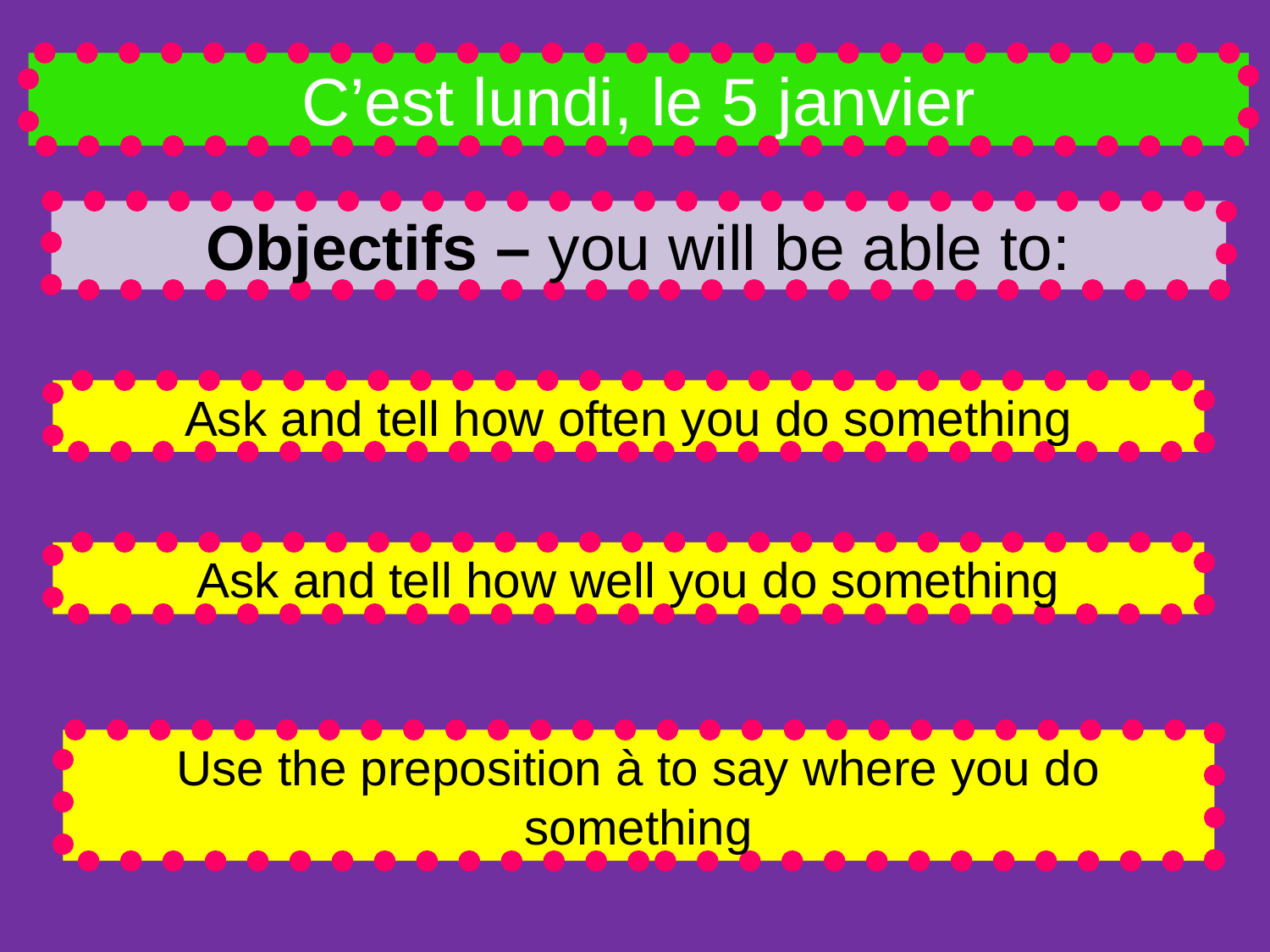

C’est lundi, le 5 janvier
Objectifs – you will be able to:
Ask and tell how often you do something
Ask and tell how well you do something
Use the preposition à to say where you do something